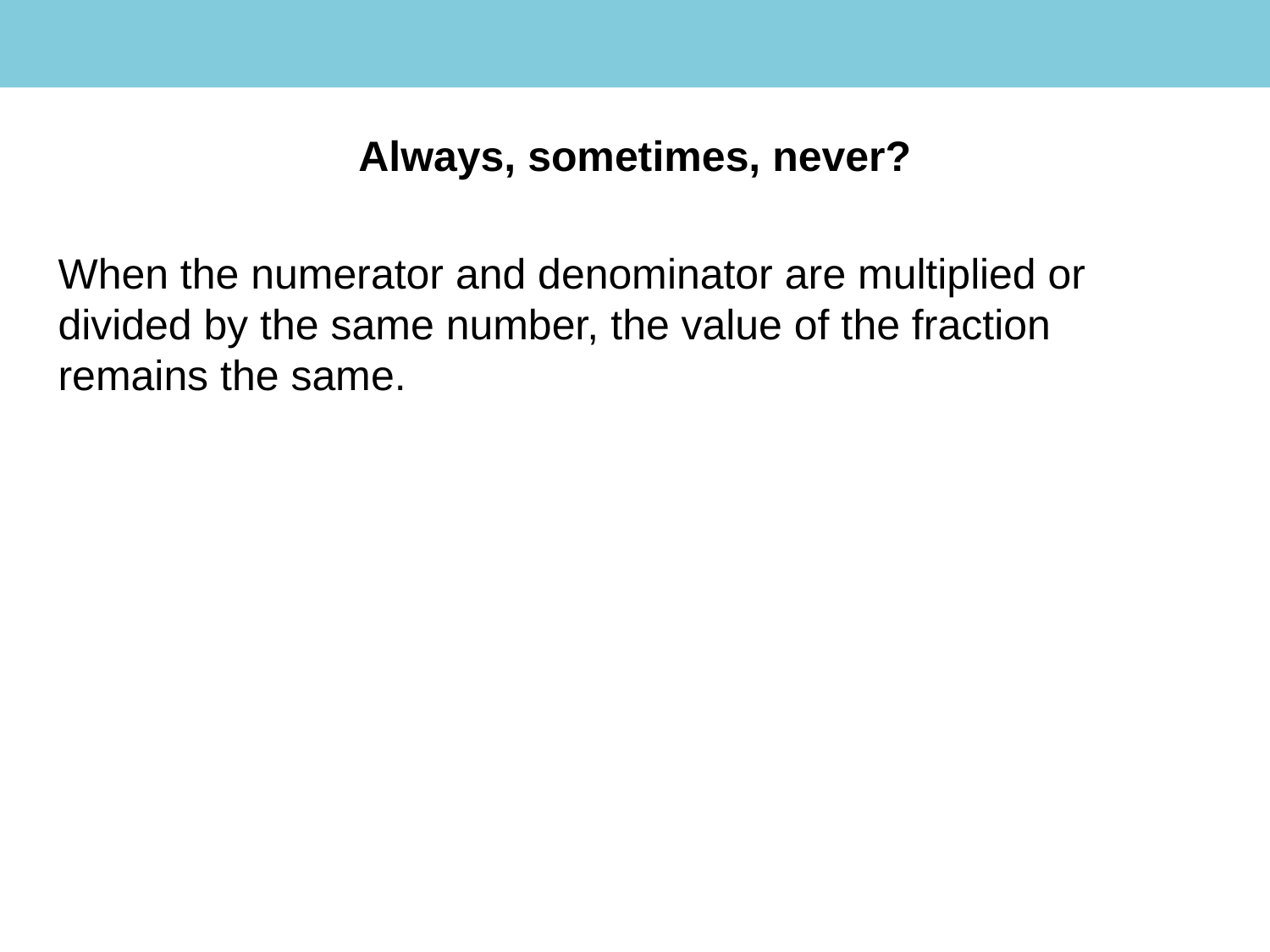

Upper Key Stage 2 Fractions Lesson 20
#
Always, sometimes, never?
When the numerator and denominator are multiplied or divided by the same number, the value of the fraction remains the same.